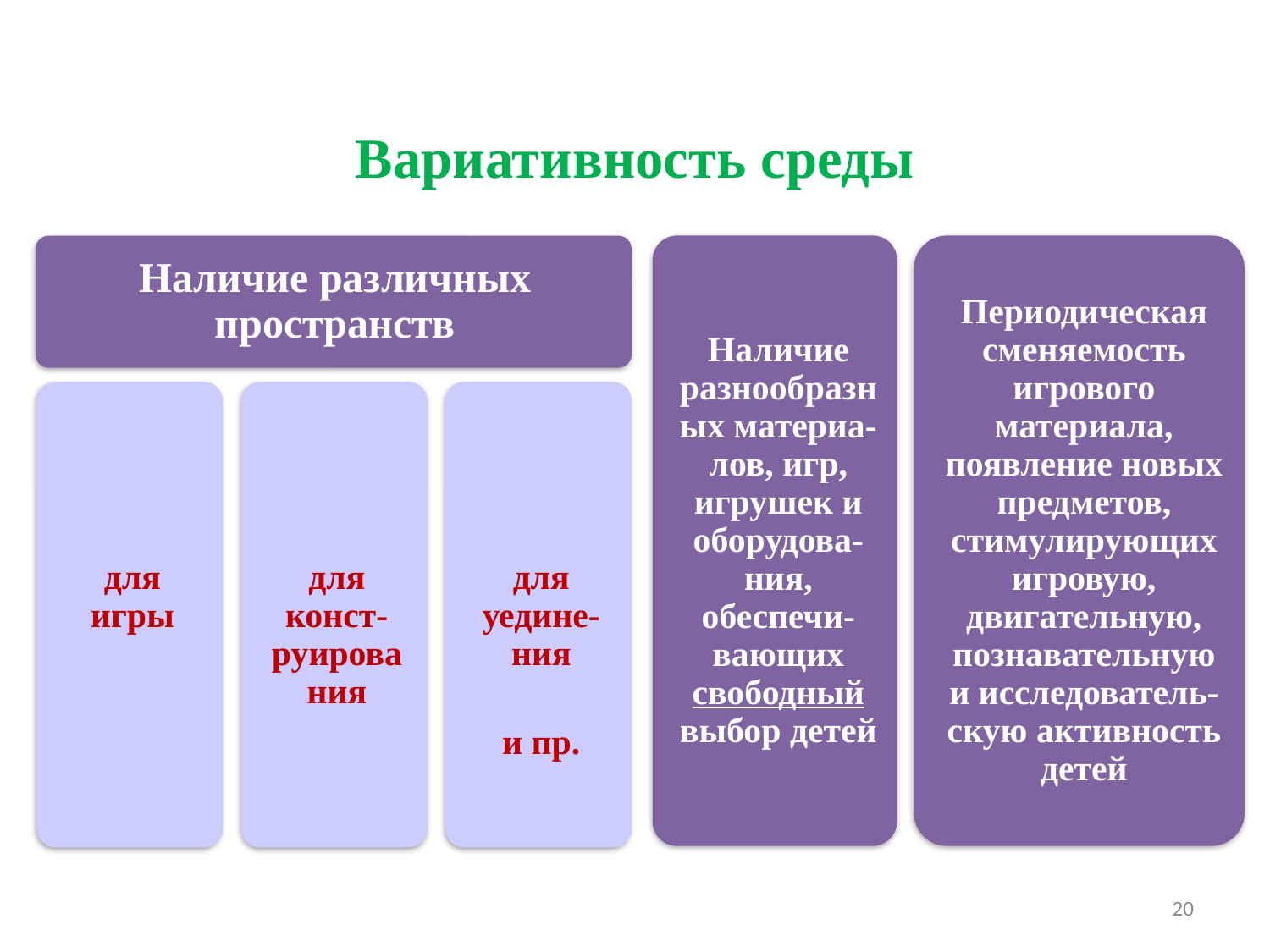

Требования к развивающей предметно-пространственной среде
# Вариативность среды
Наличие различных пространств

для игры

для конст-руирования

для уедине-ния
и пр.
Наличие разнообразных материа-лов, игр, игрушек и оборудова-ния, обеспечи-вающих свободный выбор детей
Периодическая сменяемость игрового материала, появление новых предметов, стимулирующих игровую, двигательную, познавательную и исследователь-скую активность детей
20